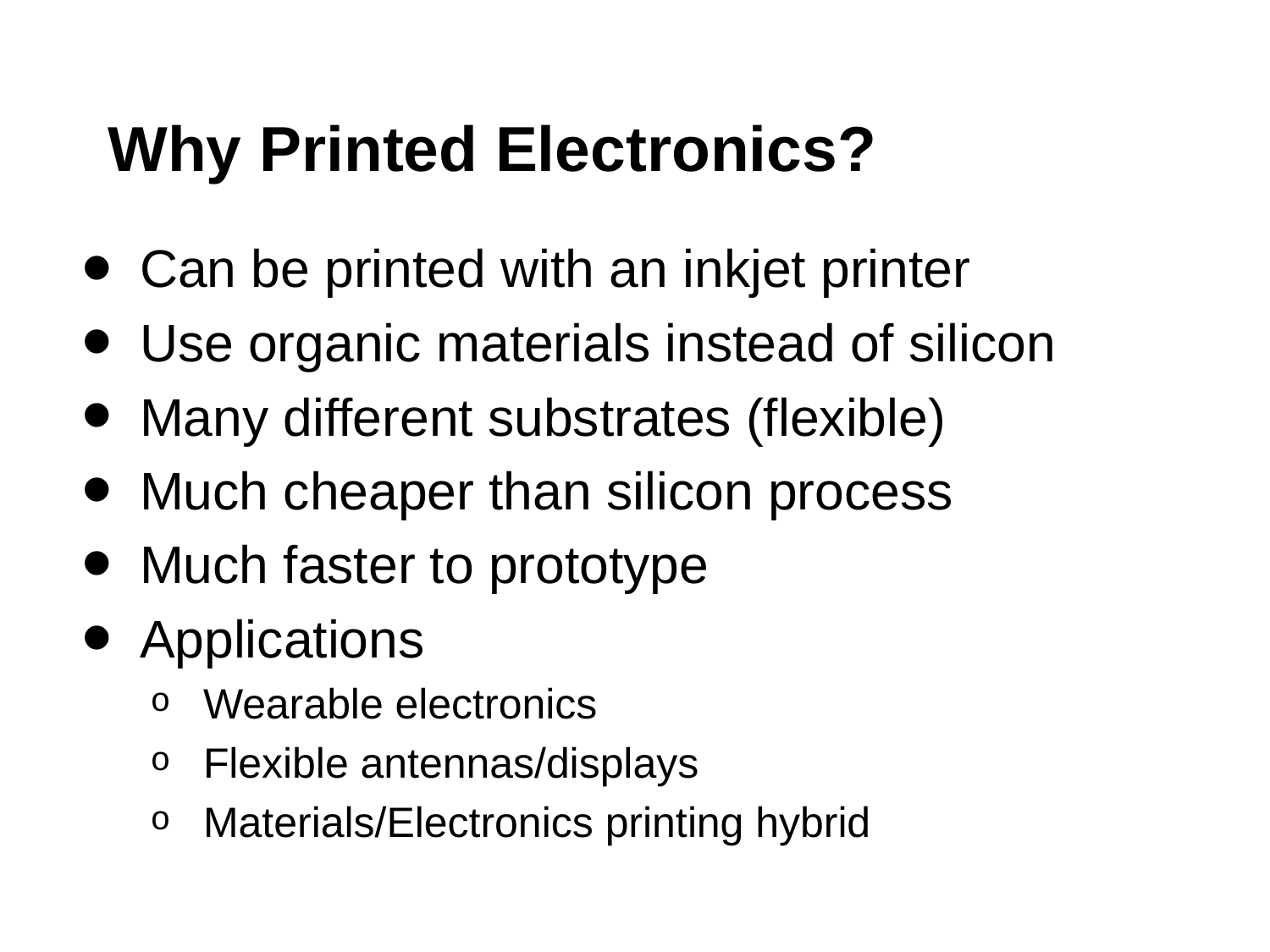

# Why Printed Electronics?
Can be printed with an inkjet printer
Use organic materials instead of silicon
Many different substrates (flexible)
Much cheaper than silicon process
Much faster to prototype
Applications
Wearable electronics
Flexible antennas/displays
Materials/Electronics printing hybrid